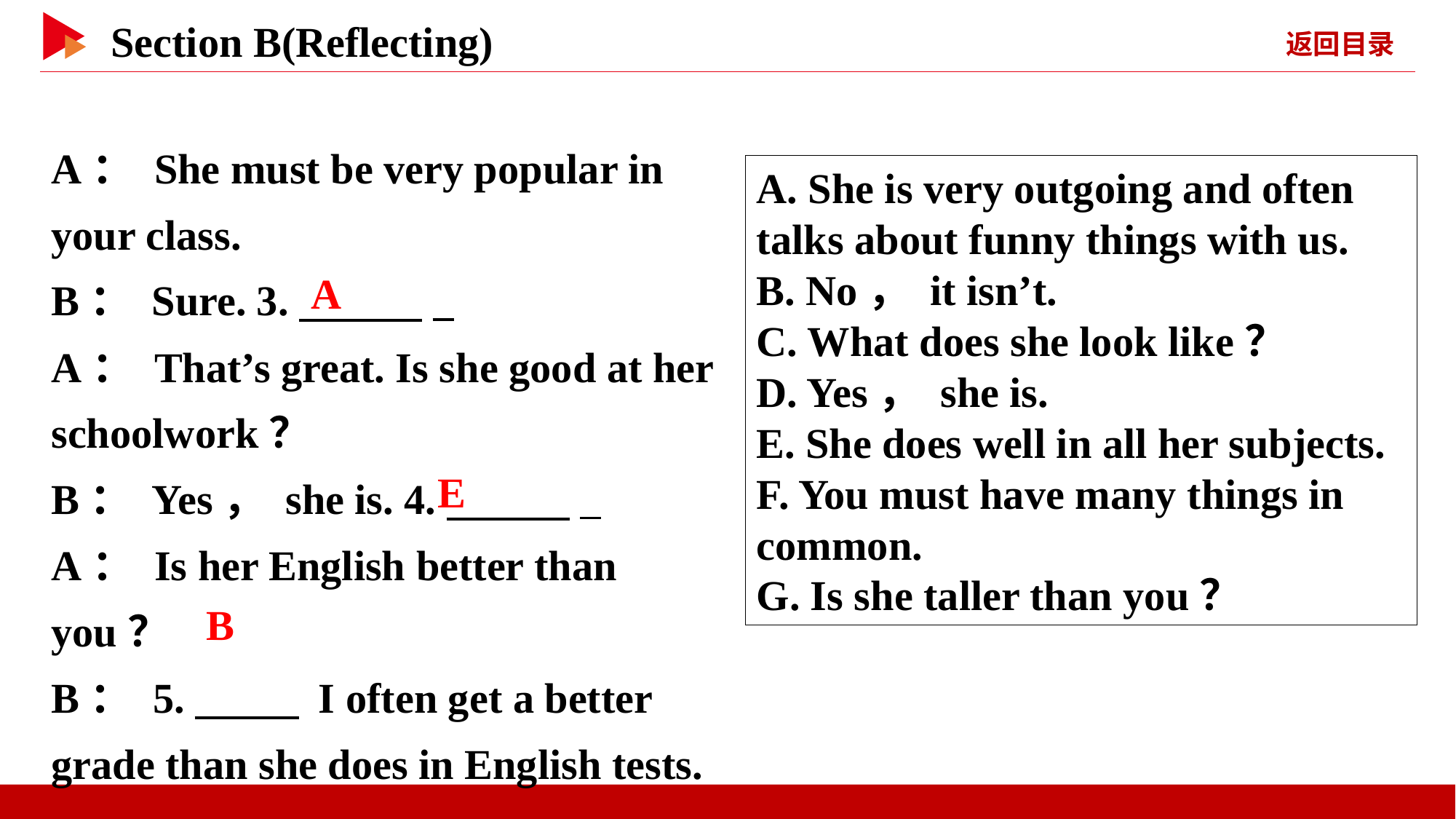

A： She must be very popular in your class.
B： Sure. 3.　  　  _
A： That’s great. Is she good at her schoolwork？
B： Yes， she is. 4.　  　  _
A： Is her English better than you？
B： 5.　  　 I often get a better grade than she does in English tests.
A. She is very outgoing and often talks about funny things with us.
B. No， it isn’t.
C. What does she look like？
D. Yes， she is.
E. She does well in all her subjects.
F. You must have many things in common.
G. Is she taller than you？
A
E
B